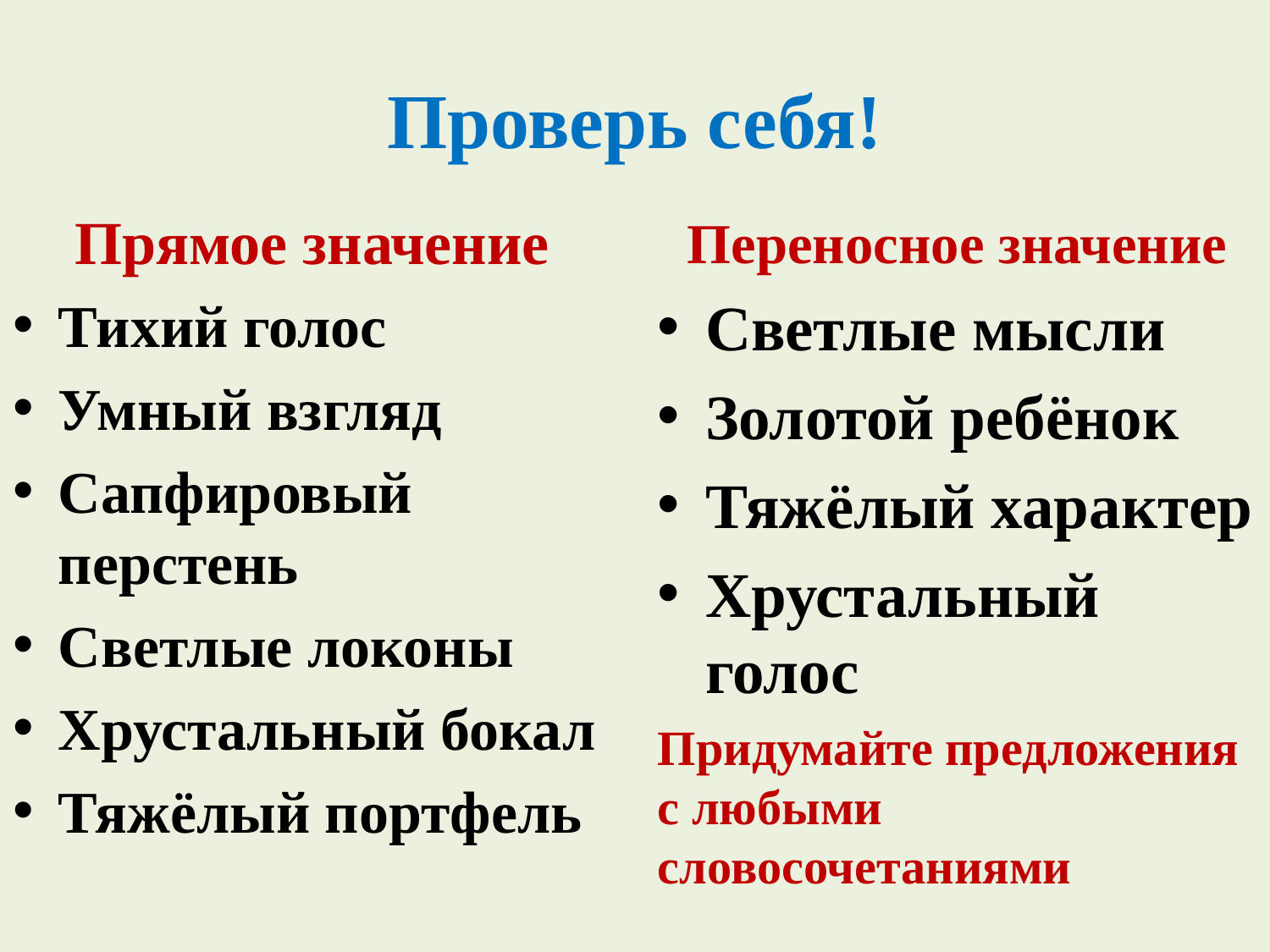

# Проверь себя!
Прямое значение
Тихий голос
Умный взгляд
Сапфировый перстень
Светлые локоны
Хрустальный бокал
Тяжёлый портфель

Переносное значение
Светлые мысли
Золотой ребёнок
Тяжёлый характер
Хрустальный голос
Придумайте предложения с любыми словосочетаниями